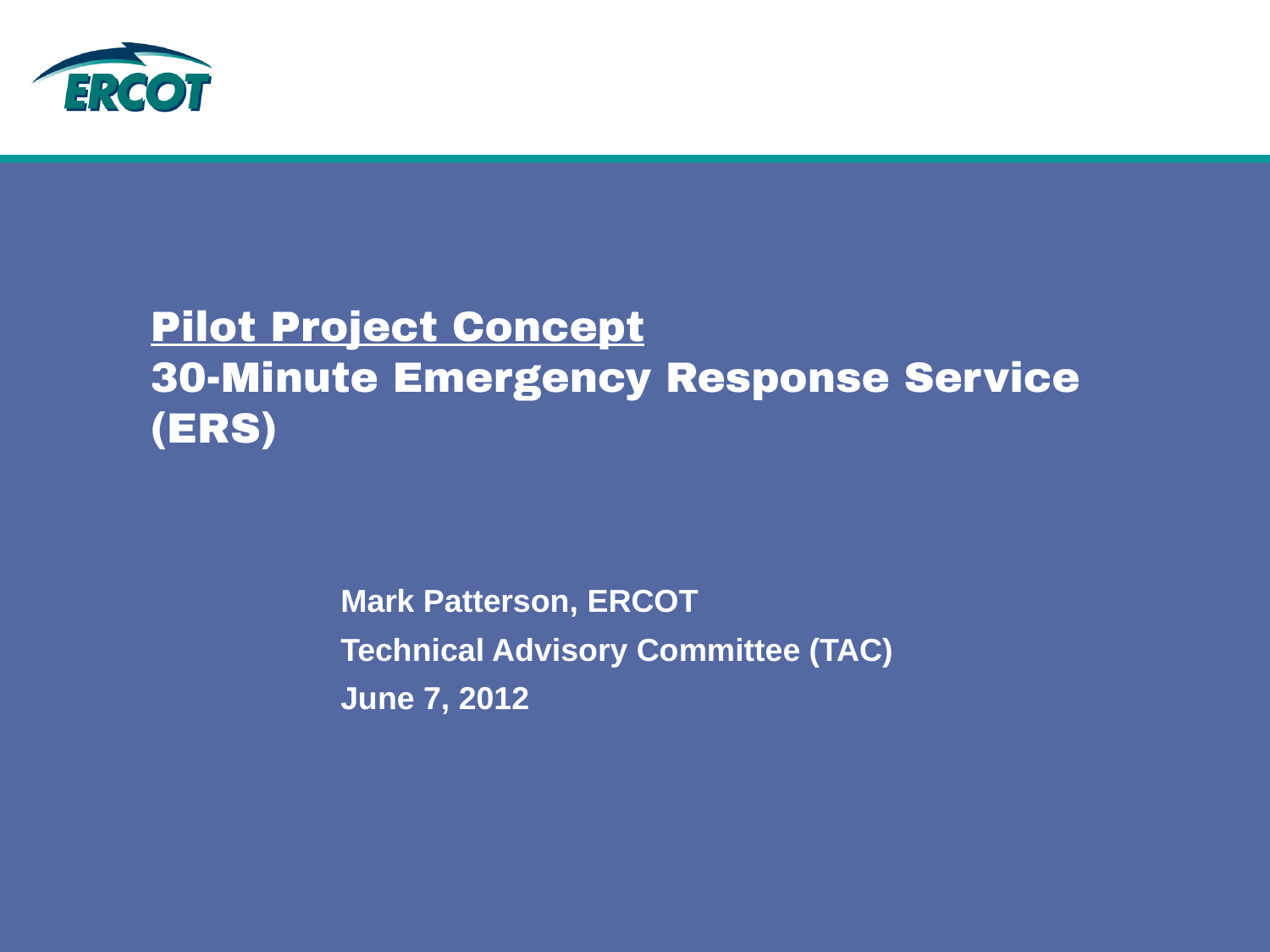

# Pilot Project Concept 30-Minute Emergency Response Service (ERS)
Mark Patterson, ERCOT
Technical Advisory Committee (TAC)
June 7, 2012